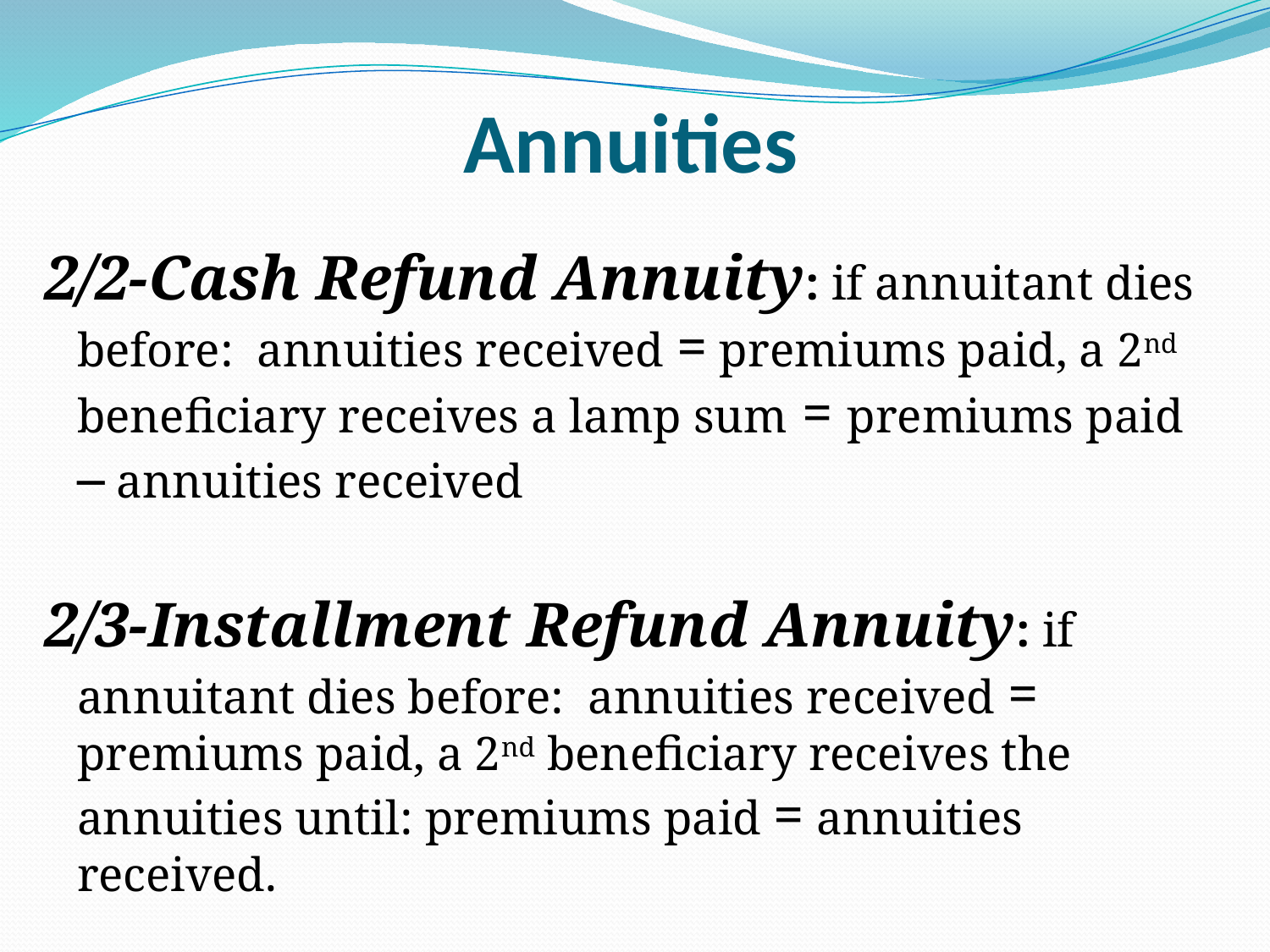

# Annuities
2/2-Cash Refund Annuity: if annuitant dies before:  annuities received = premiums paid, a 2nd beneficiary receives a lamp sum = premiums paid – annuities received

2/3-Installment Refund Annuity: if annuitant dies before:  annuities received = premiums paid, a 2nd beneficiary receives the annuities until: premiums paid = annuities received.